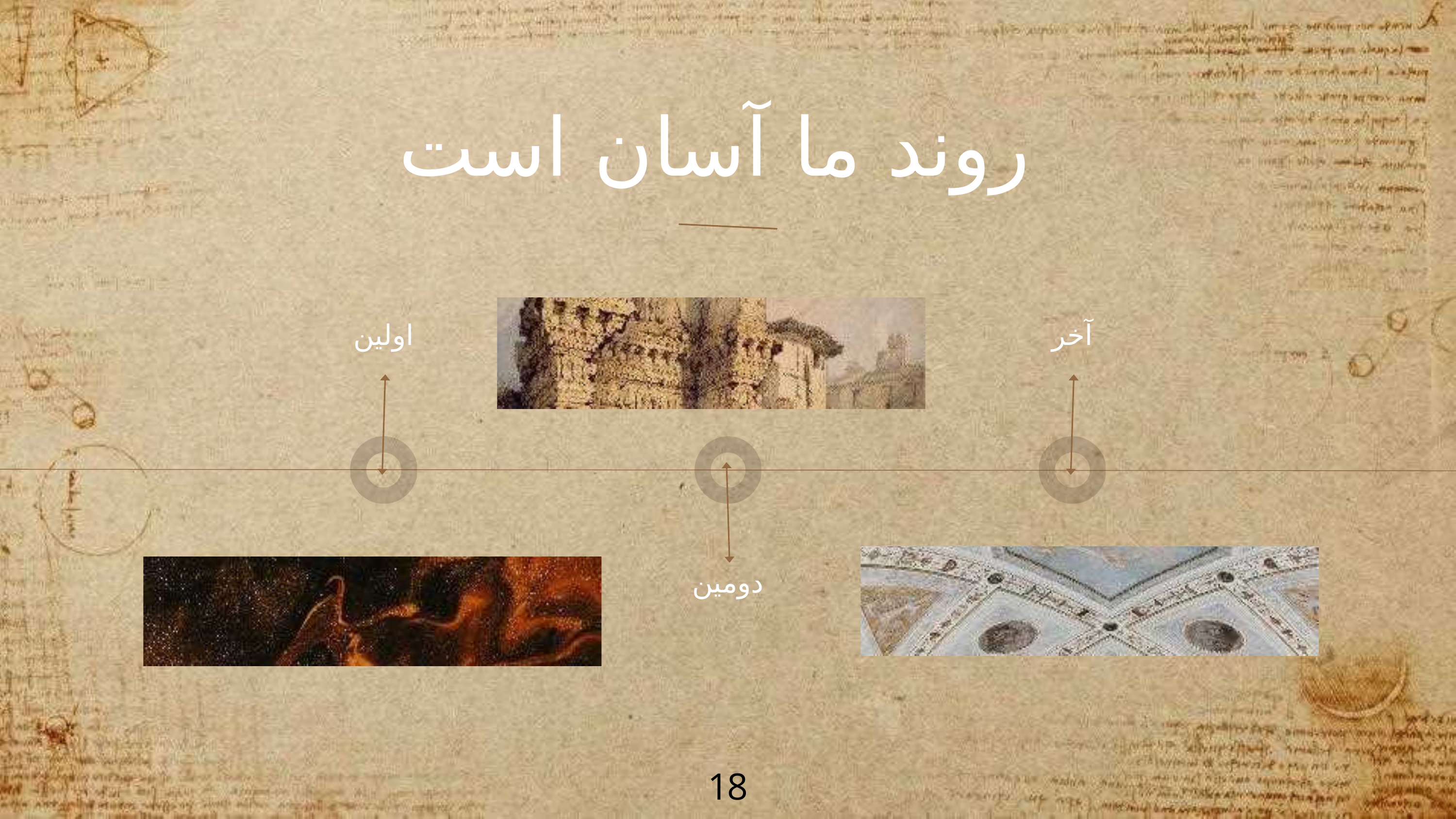

روند ما آسان است

اولین
آخر

دومین
18